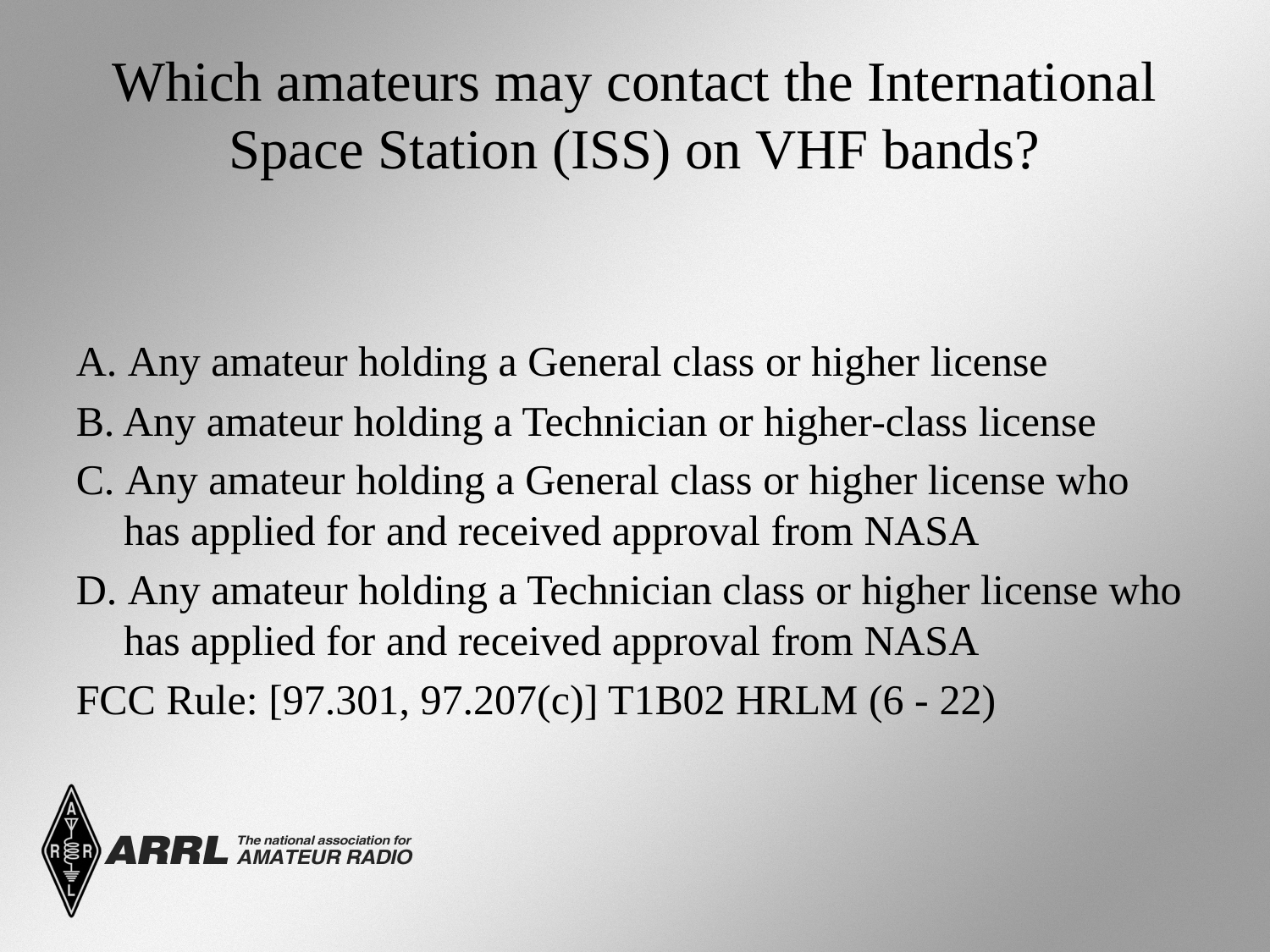

# Which amateurs may contact the International Space Station (ISS) on VHF bands?
A. Any amateur holding a General class or higher license
B. Any amateur holding a Technician or higher-class license
C. Any amateur holding a General class or higher license who has applied for and received approval from NASA
D. Any amateur holding a Technician class or higher license who has applied for and received approval from NASA
FCC Rule: [97.301, 97.207(c)] T1B02 HRLM (6 - 22)